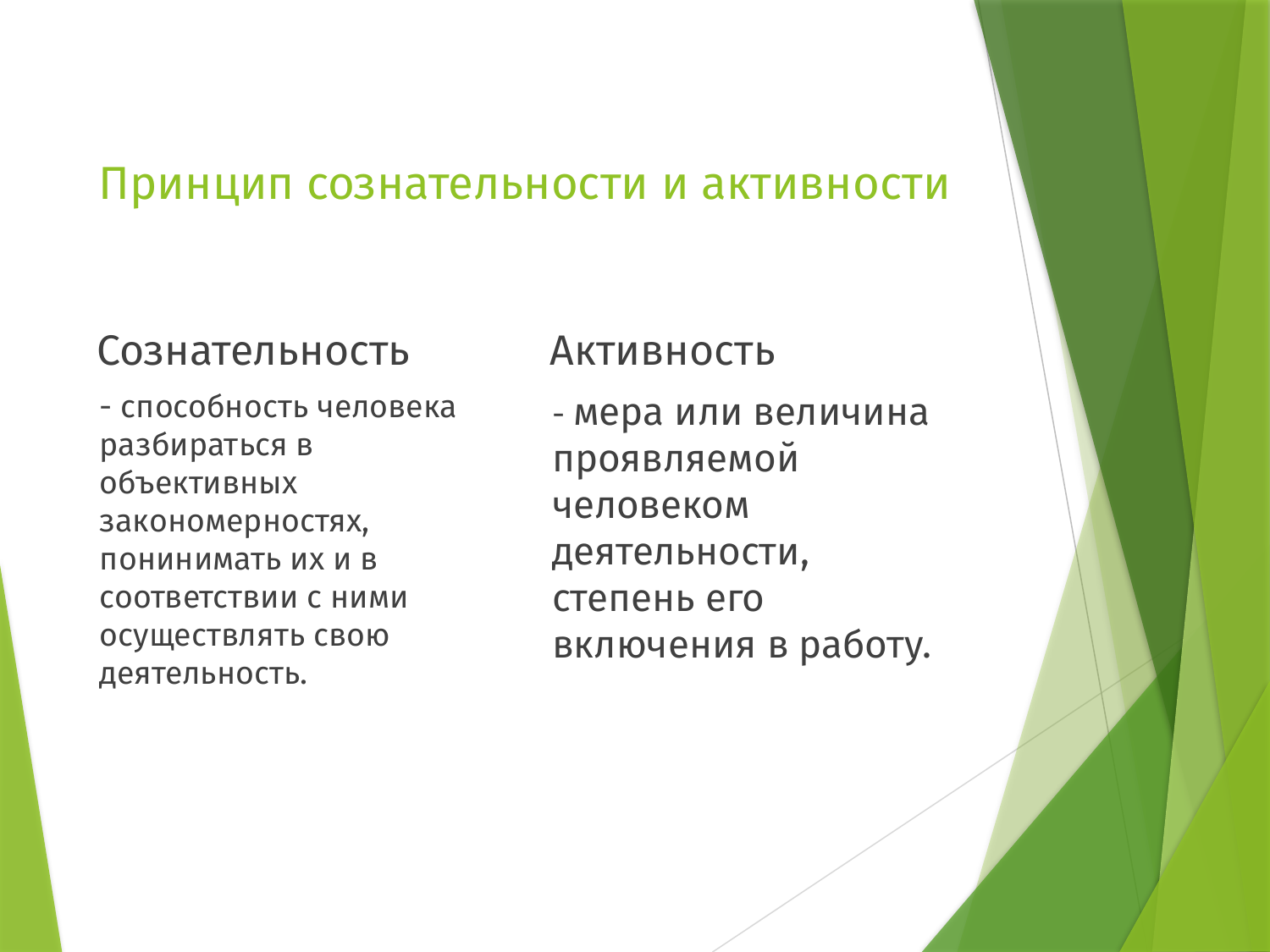

# Принцип сознательности и активности
Сознательность
Активность
- способность человека разбираться в объективных закономерностях, понинимать их и в соответствии с ними осуществлять свою деятельность.
- мера или величина проявляемой человеком деятельности, степень его включения в работу.